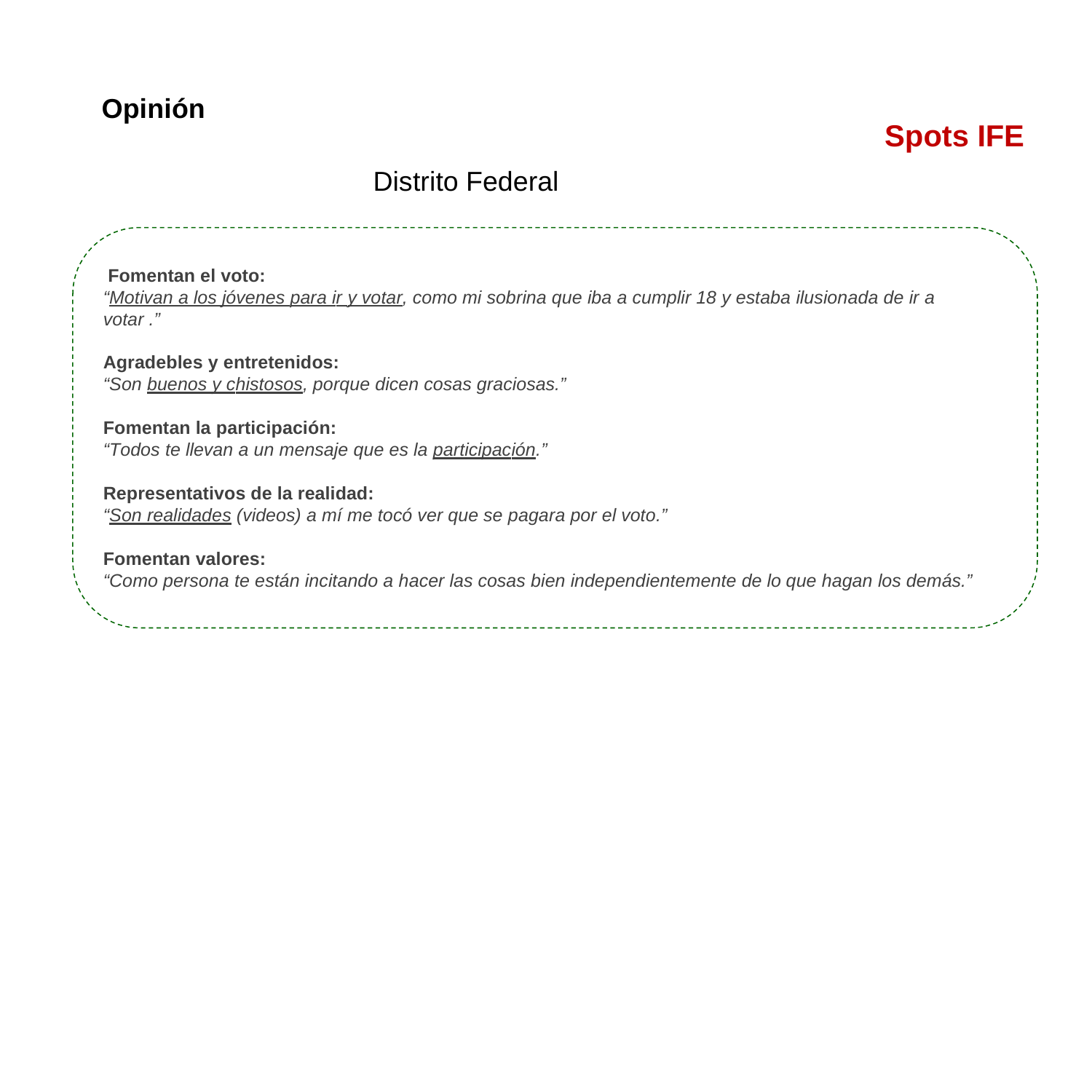

# Spots IFE
Opinión

Distrito Federal

Fomentan el voto:
“Motivan a los jóvenes para ir y votar, como mi sobrina que iba a cumplir 18 y estaba ilusionada de ir a votar .”

Agradebles y entretenidos:
“Son buenos y chistosos, porque dicen cosas graciosas.”

Fomentan la participación:
“Todos te llevan a un mensaje que es la participación.”

Representativos de la realidad:
“Son realidades (videos) a mí me tocó ver que se pagara por el voto.”

Fomentan valores:
“Como persona te están incitando a hacer las cosas bien independientemente de lo que hagan los demás.”